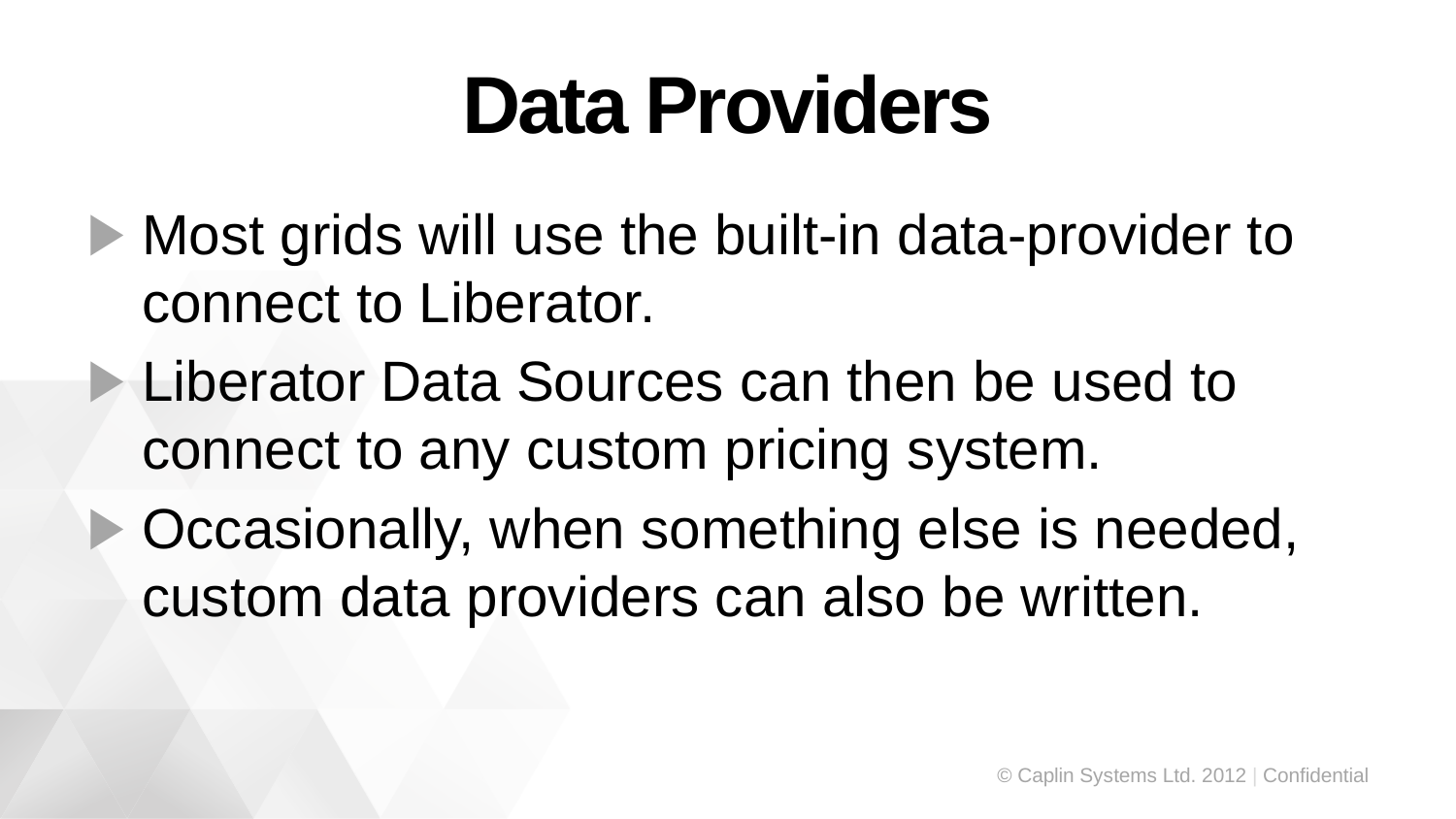

# Data Providers
Most grids will use the built-in data-provider to connect to Liberator.
Liberator Data Sources can then be used to connect to any custom pricing system.
Occasionally, when something else is needed, custom data providers can also be written.